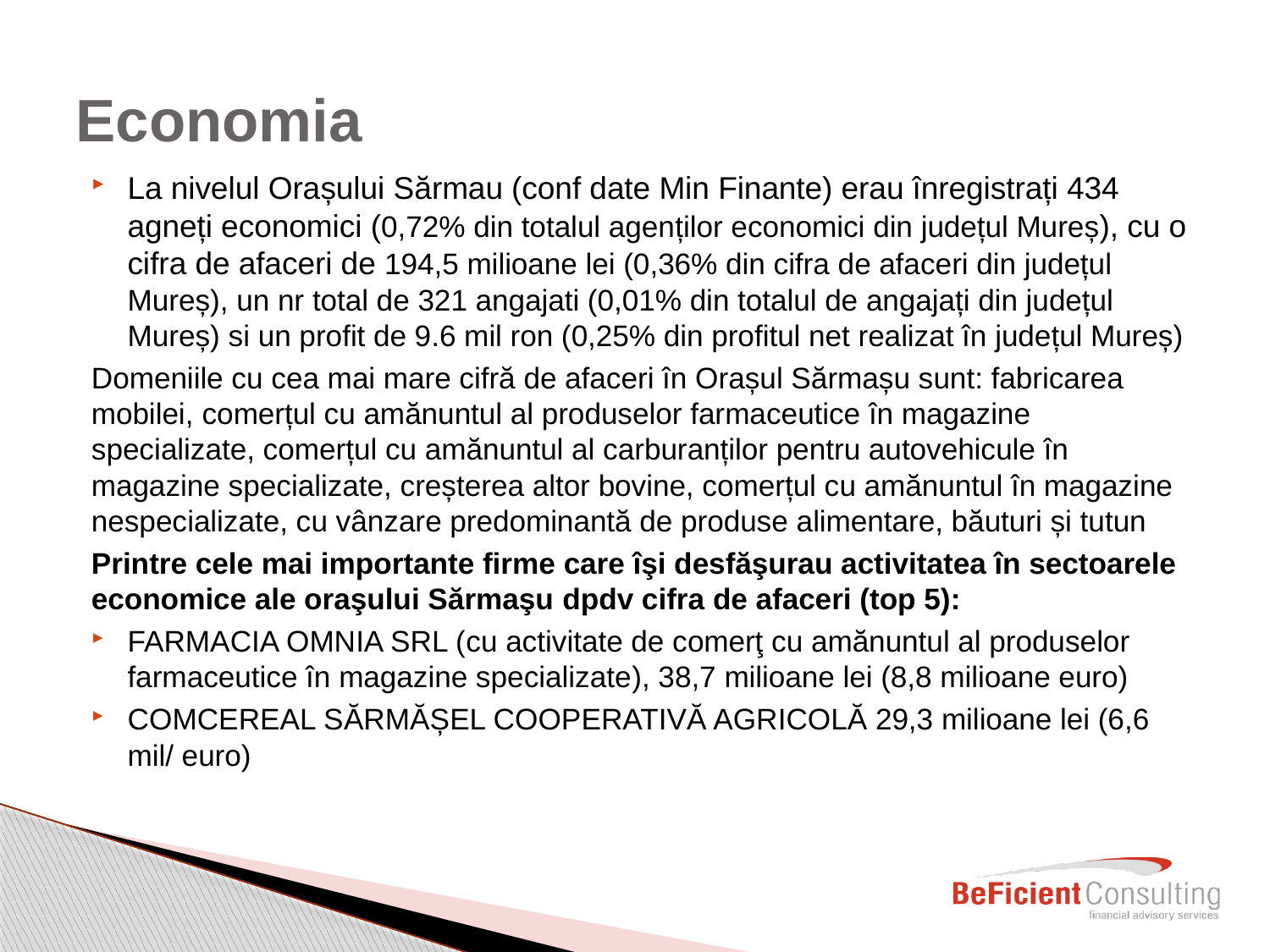

# Economia
La nivelul Orașului Sărmau (conf date Min Finante) erau înregistrați 434 agneți economici (0,72% din totalul agenților economici din județul Mureș), cu o cifra de afaceri de 194,5 milioane lei (0,36% din cifra de afaceri din județul Mureș), un nr total de 321 angajati (0,01% din totalul de angajați din județul Mureș) si un profit de 9.6 mil ron (0,25% din profitul net realizat în județul Mureș)
Domeniile cu cea mai mare cifră de afaceri în Orașul Sărmașu sunt: fabricarea mobilei, comerțul cu amănuntul al produselor farmaceutice în magazine specializate, comerțul cu amănuntul al carburanților pentru autovehicule în magazine specializate, creșterea altor bovine, comerțul cu amănuntul în magazine nespecializate, cu vânzare predominantă de produse alimentare, băuturi și tutun
Printre cele mai importante firme care îşi desfăşurau activitatea în sectoarele economice ale oraşului Sărmaşu dpdv cifra de afaceri (top 5):
FARMACIA OMNIA SRL (cu activitate de comerţ cu amănuntul al produselor farmaceutice în magazine specializate), 38,7 milioane lei (8,8 milioane euro)
COMCEREAL SĂRMĂȘEL COOPERATIVĂ AGRICOLĂ 29,3 milioane lei (6,6 mil/ euro)